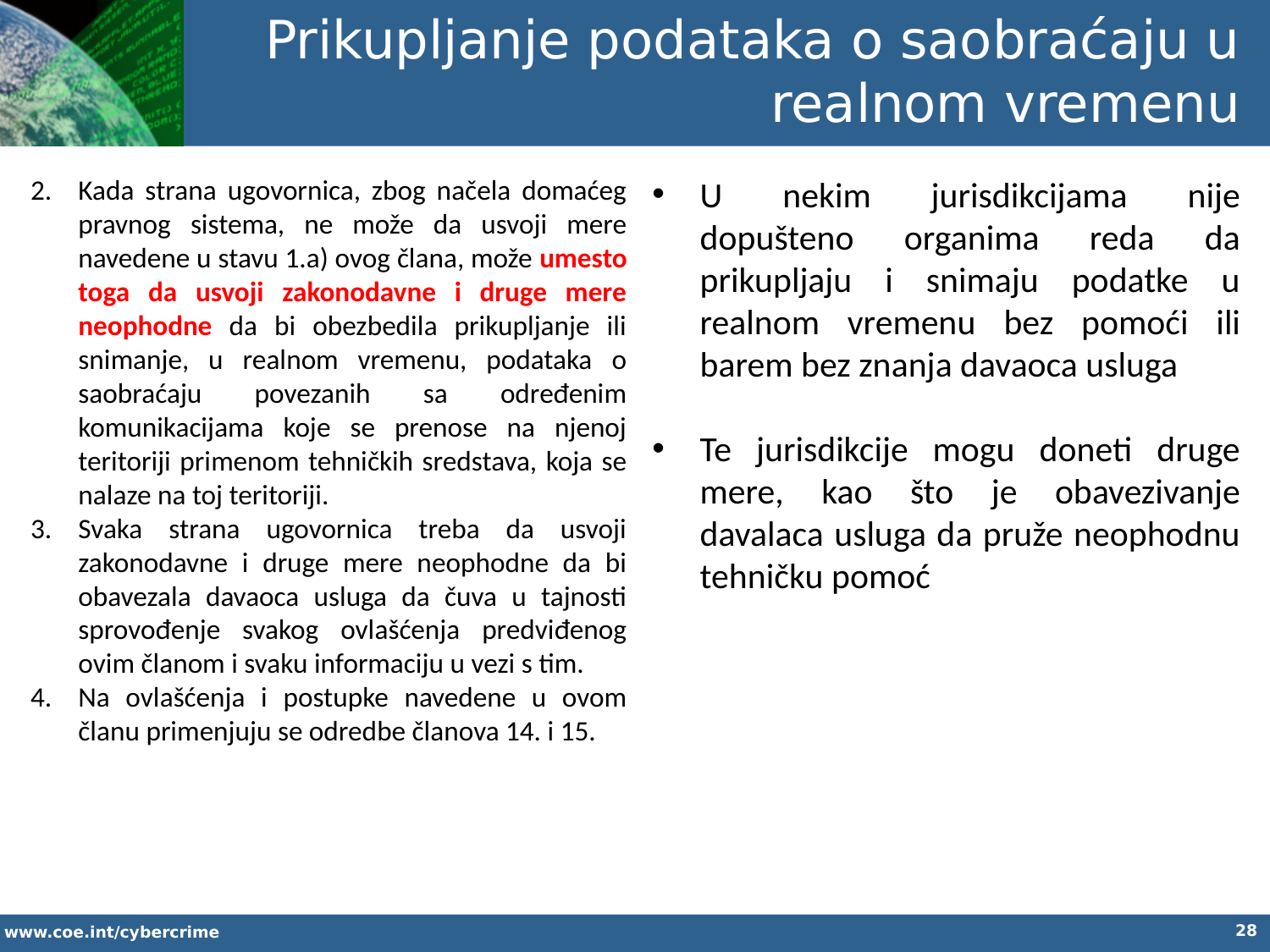

Prikupljanje podataka o saobraćaju u realnom vremenu
Kada strana ugovornica, zbog načela domaćeg pravnog sistema, ne može da usvoji mere navedene u stavu 1.a) ovog člana, može umesto toga da usvoji zakonodavne i druge mere neophodne da bi obezbedila prikupljanje ili snimanje, u realnom vremenu, podataka o saobraćaju povezanih sa određenim komunikacijama koje se prenose na njenoj teritoriji primenom tehničkih sredstava, koja se nalaze na toj teritoriji.
Svaka strana ugovornica treba da usvoji zakonodavne i druge mere neophodne da bi obavezala davaoca usluga da čuva u tajnosti sprovođenje svakog ovlašćenja predviđenog ovim članom i svaku informaciju u vezi s tim.
Na ovlašćenja i postupke navedene u ovom članu primenjuju se odredbe članova 14. i 15.
U nekim jurisdikcijama nije dopušteno organima reda da prikupljaju i snimaju podatke u realnom vremenu bez pomoći ili barem bez znanja davaoca usluga

Te jurisdikcije mogu doneti druge mere, kao što je obavezivanje davalaca usluga da pruže neophodnu tehničku pomoć